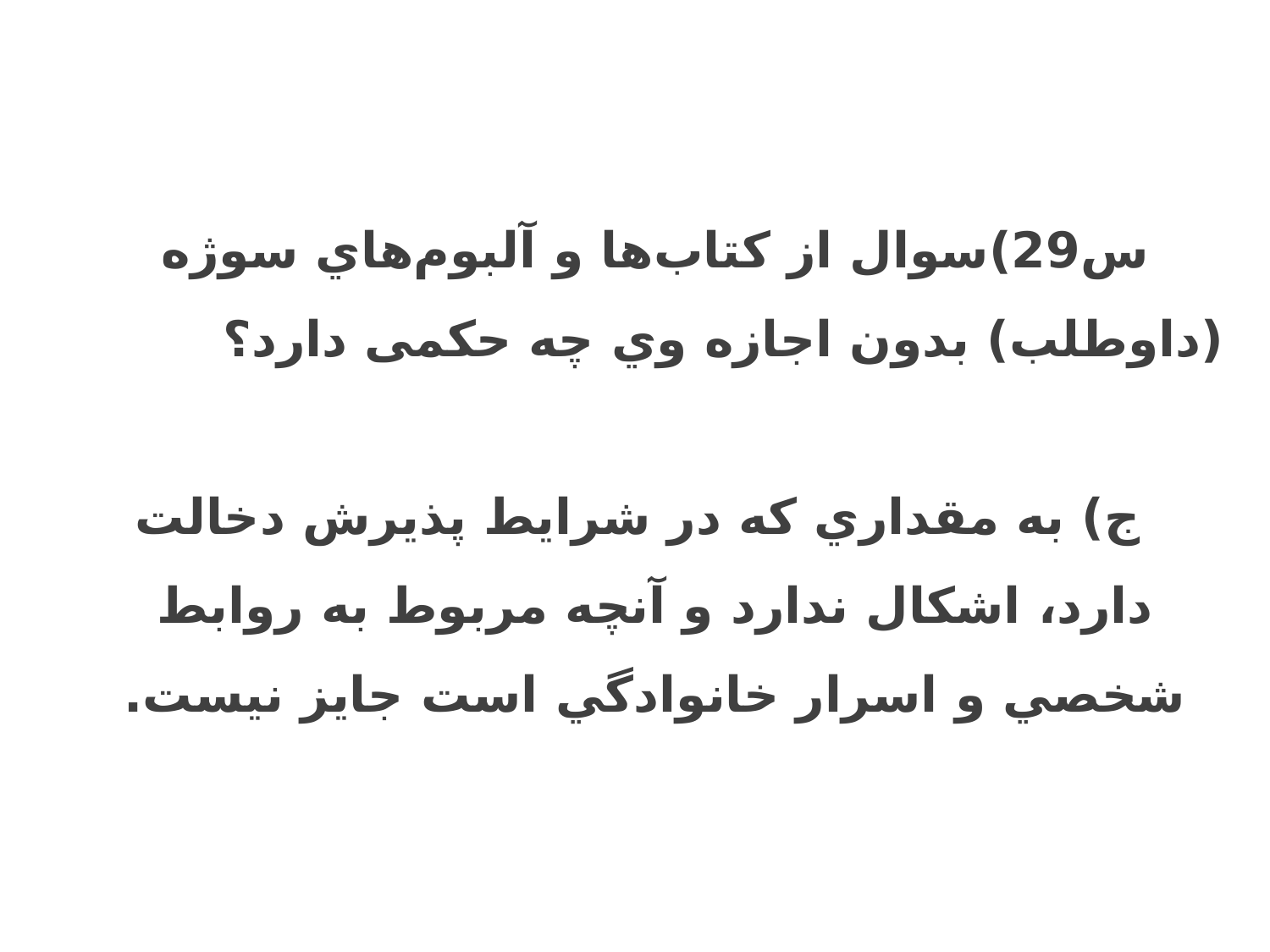

س29)سوال از كتاب‌ها و آلبوم‌هاي سوژه (داوطلب) بدون اجازه وي چه حکمی دارد؟
  ج) به مقداري كه در شرايط پذيرش دخالت دارد، اشكال ندارد و آنچه مربوط به روابط شخصي و اسرار خانوادگي است جايز نيست.